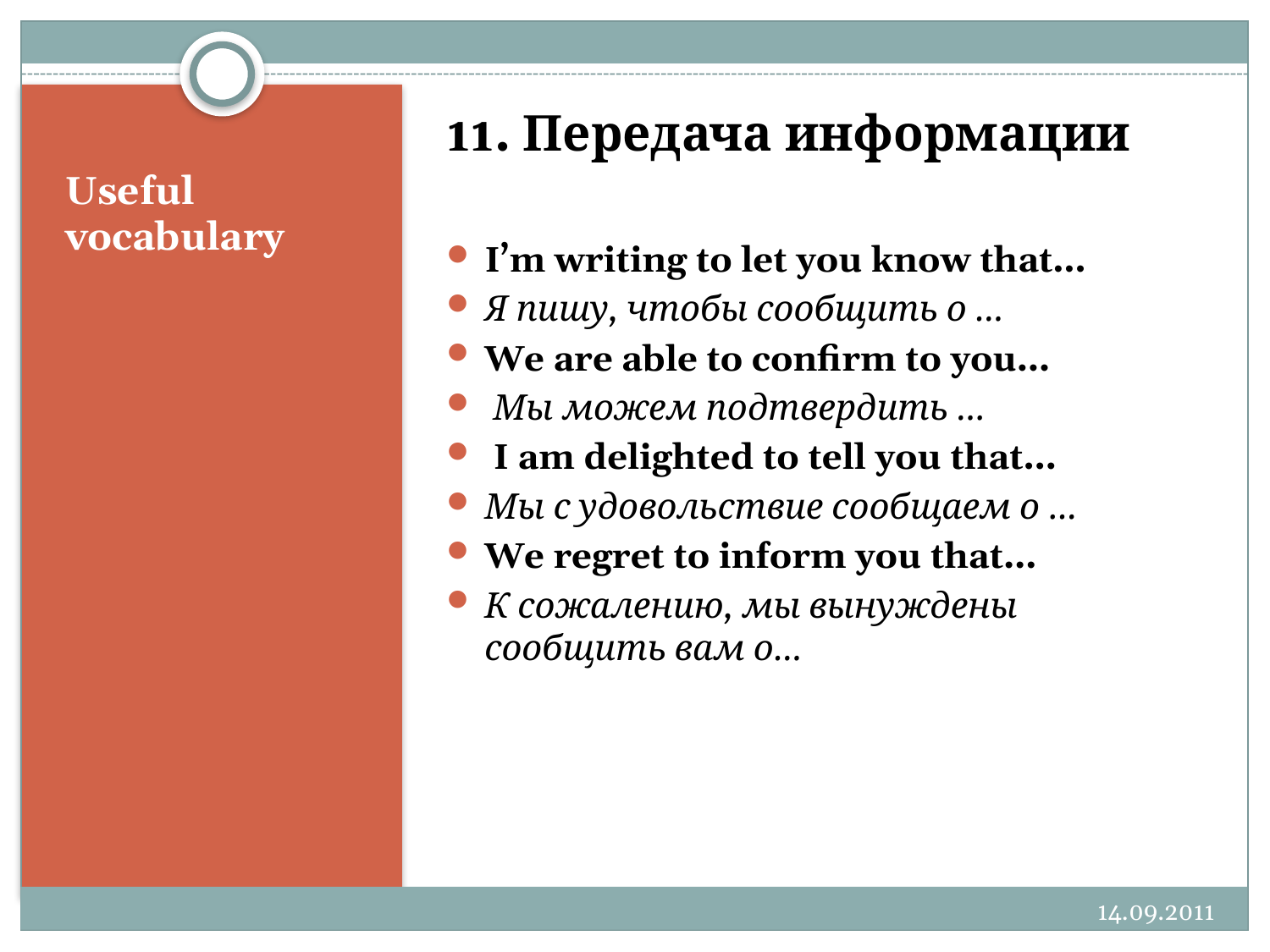

11. Передача информации

I’m writing to let you know that…
Я пишу, чтобы сообщить о …
We are able to confirm to you…
 Мы можем подтвердить …
 I am delighted to tell you that…
Мы с удовольствие сообщаем о …
We regret to inform you that…
К сожалению, мы вынуждены сообщить вам о…

# Useful vocabulary
14.09.2011